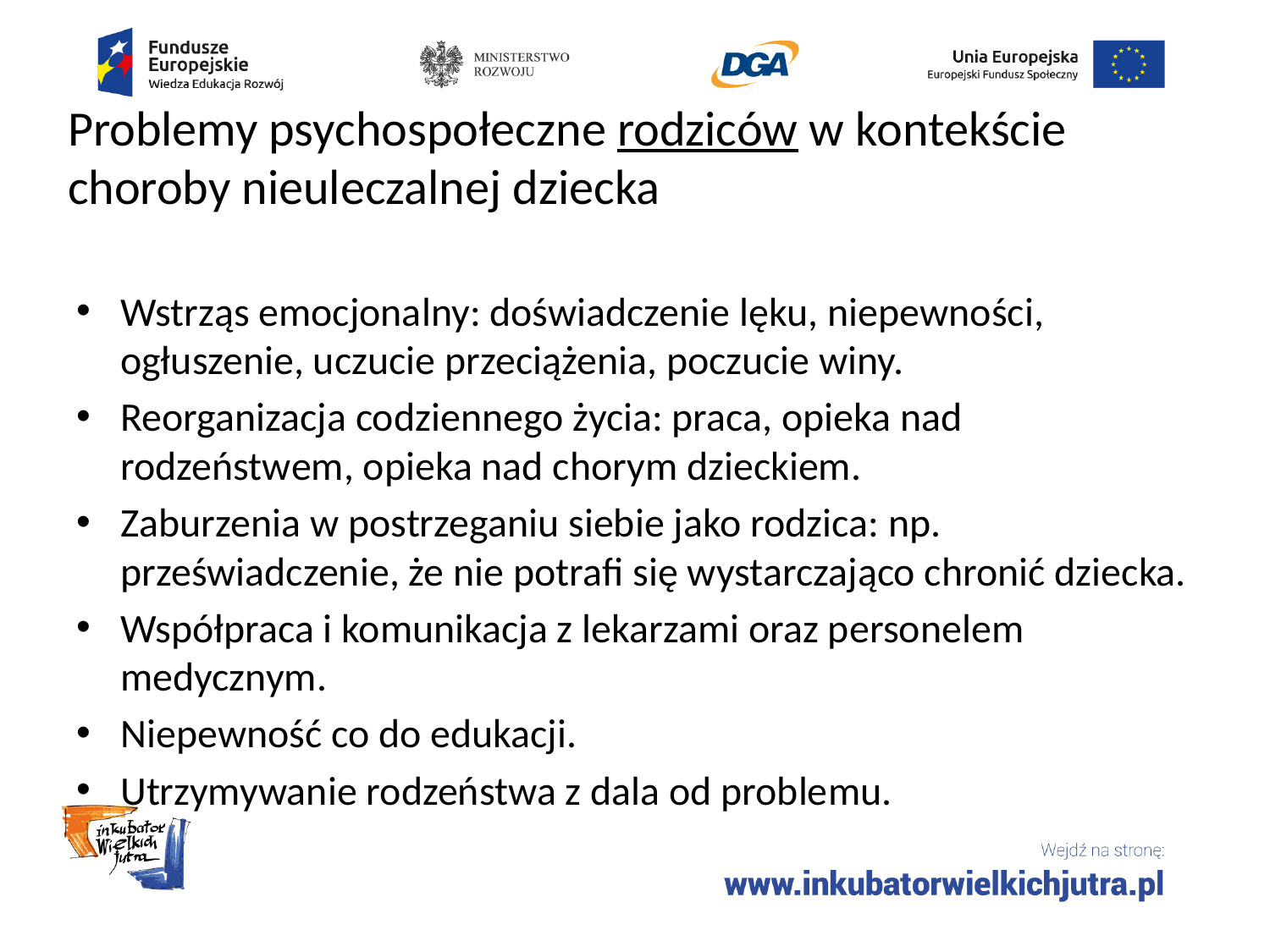

# Problemy psychospołeczne rodziców w kontekście choroby nieuleczalnej dziecka

Wstrząs emocjonalny: doświadczenie lęku, niepewności, ogłuszenie, uczucie przeciążenia, poczucie winy.
Reorganizacja codziennego życia: praca, opieka nad rodzeństwem, opieka nad chorym dzieckiem.
Zaburzenia w postrzeganiu siebie jako rodzica: np. przeświadczenie, że nie potrafi się wystarczająco chronić dziecka.
Współpraca i komunikacja z lekarzami oraz personelem medycznym.
Niepewność co do edukacji.
Utrzymywanie rodzeństwa z dala od problemu.